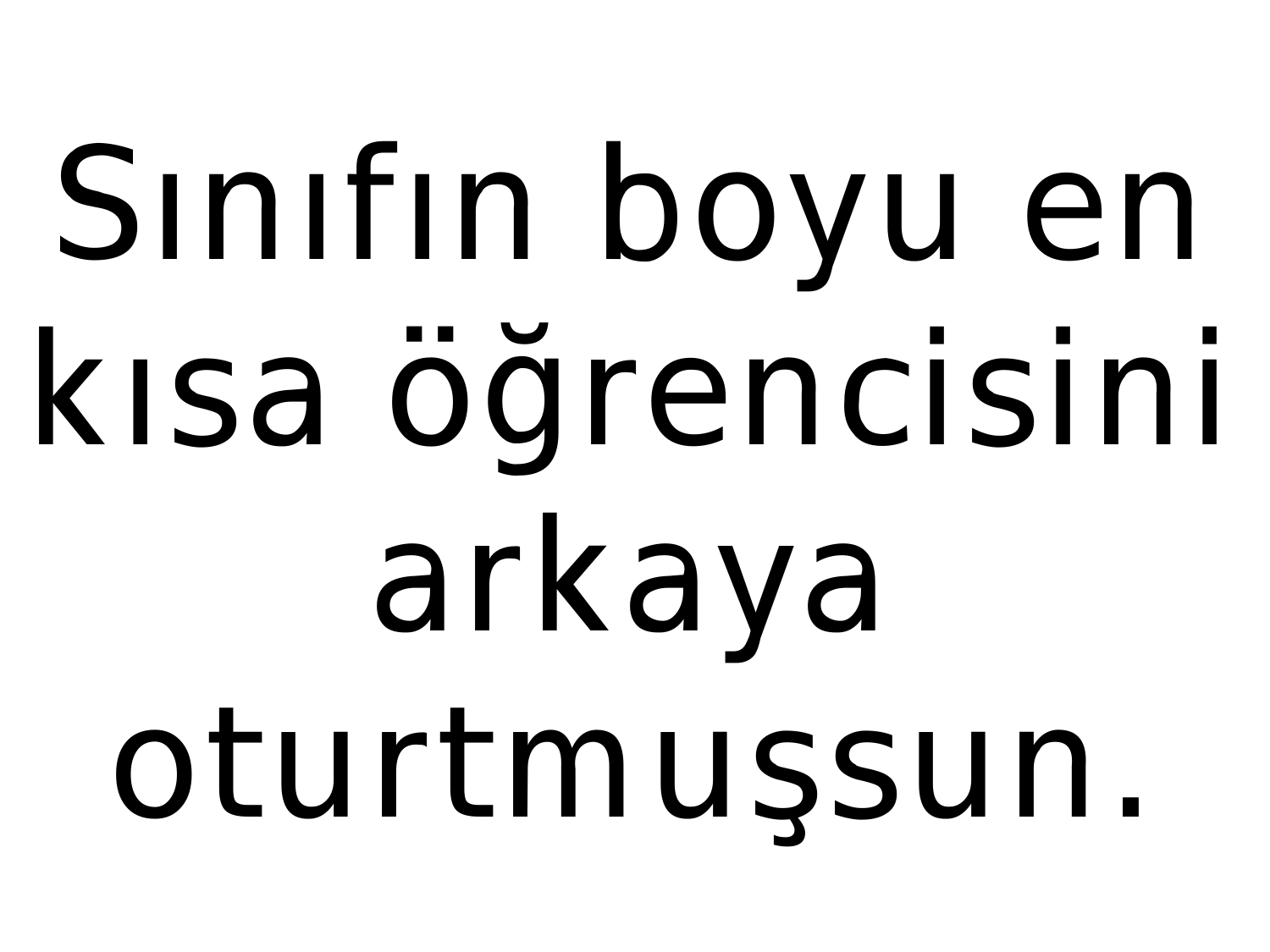

# Sınıfın boyu en kısa öğrencisini arkaya oturtmuşsun.